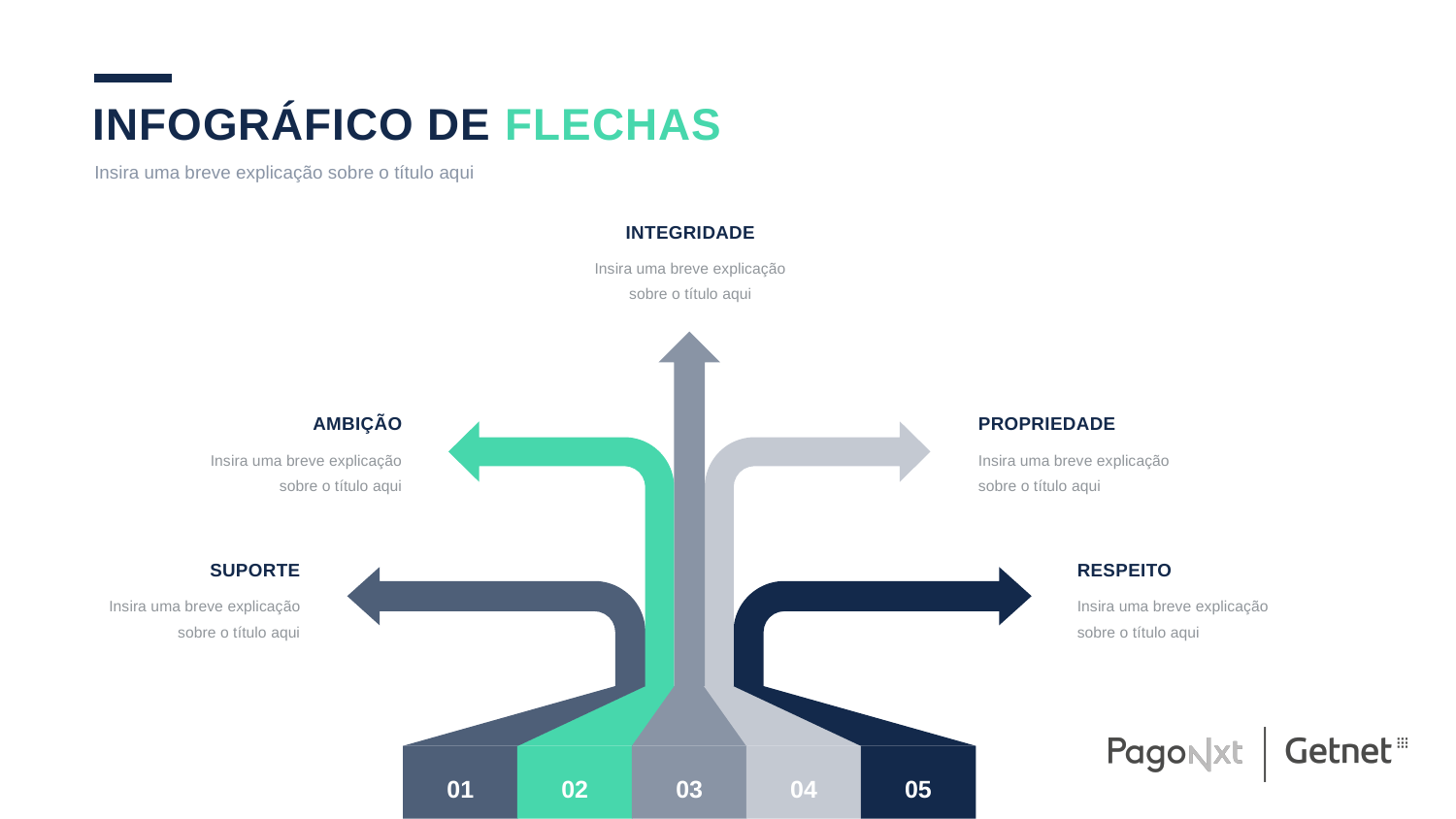

Infográfico de flechas
Insira uma breve explicação sobre o título aqui
INTEGRIDADE
Insira uma breve explicação sobre o título aqui

AMBIÇÃO
PROPRIEDADE

Insira uma breve explicação sobre o título aqui
Insira uma breve explicação sobre o título aqui
SUPORTE
RESPEITO

Insira uma breve explicação sobre o título aqui
Insira uma breve explicação sobre o título aqui

01

02

03

04

05